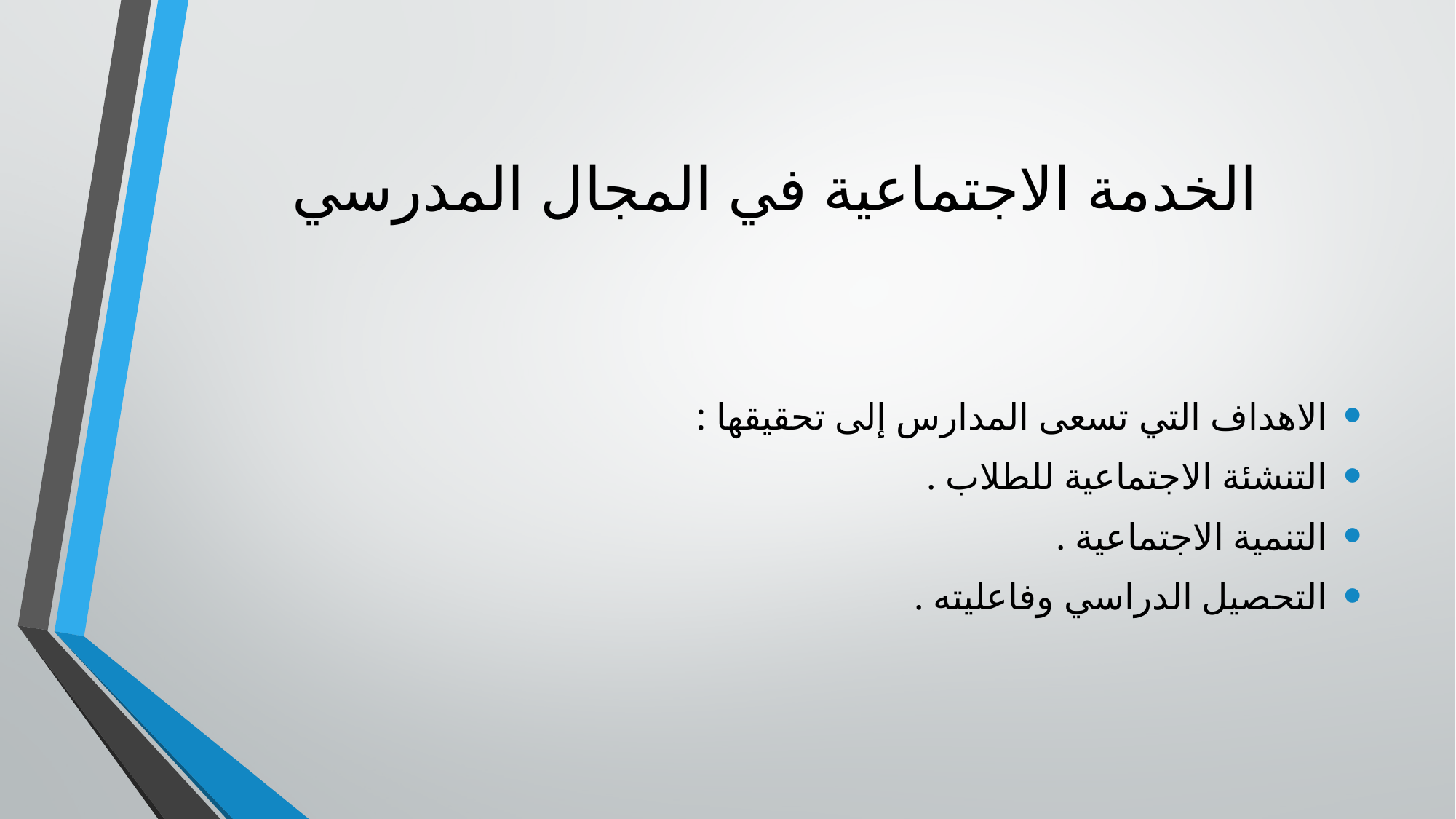

# الخدمة الاجتماعية في المجال المدرسي
الاهداف التي تسعى المدارس إلى تحقيقها :
التنشئة الاجتماعية للطلاب .
التنمية الاجتماعية .
التحصيل الدراسي وفاعليته .